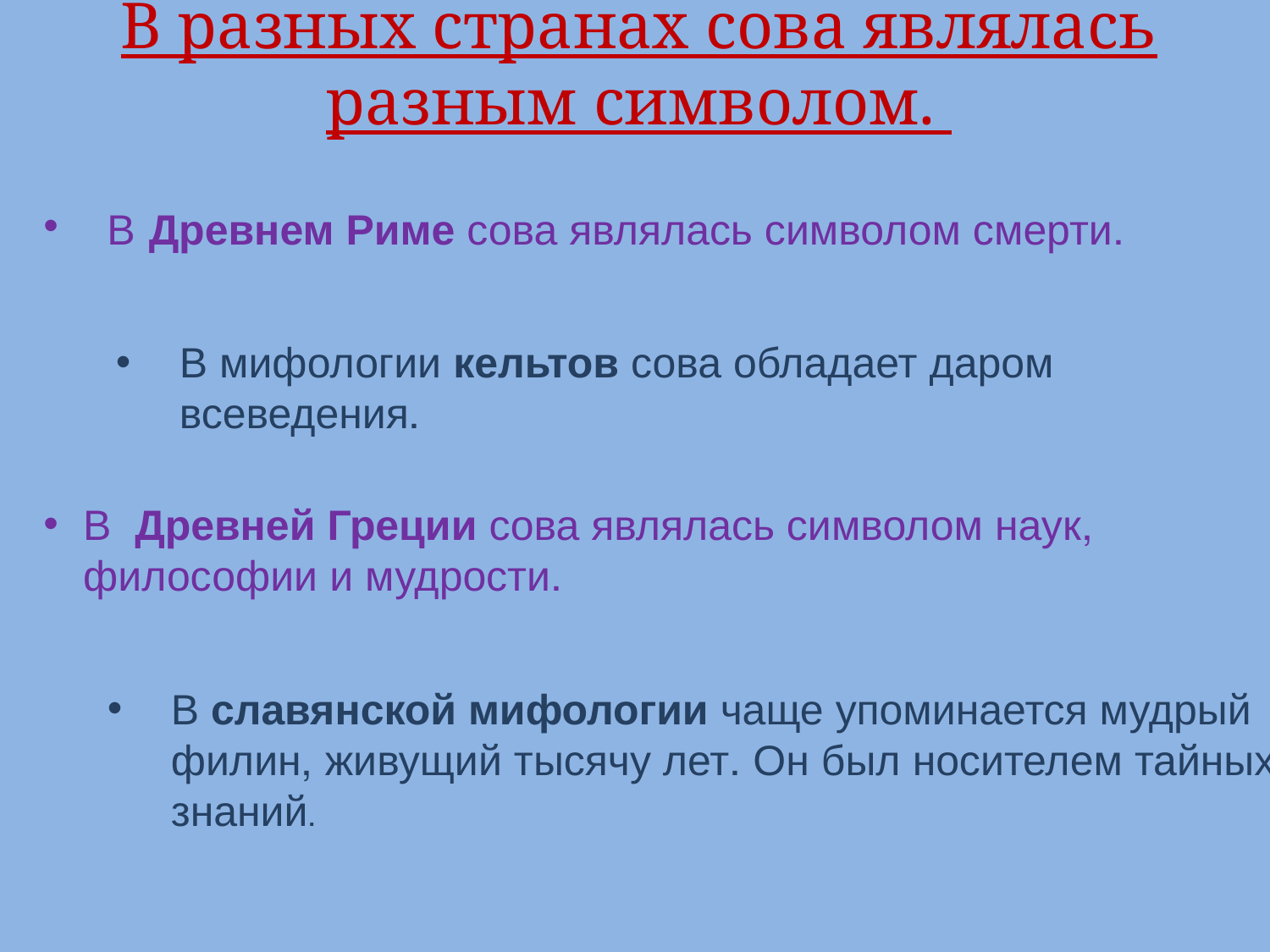

В разных странах сова являлась разным символом.
В Древнем Риме сова являлась символом смерти.
В мифологии кельтов сова обладает даром всеведения.
В  Древней Греции сова являлась символом наук, философии и мудрости.
В славянской мифологии чаще упоминается мудрый филин, живущий тысячу лет. Он был носителем тайных знаний.